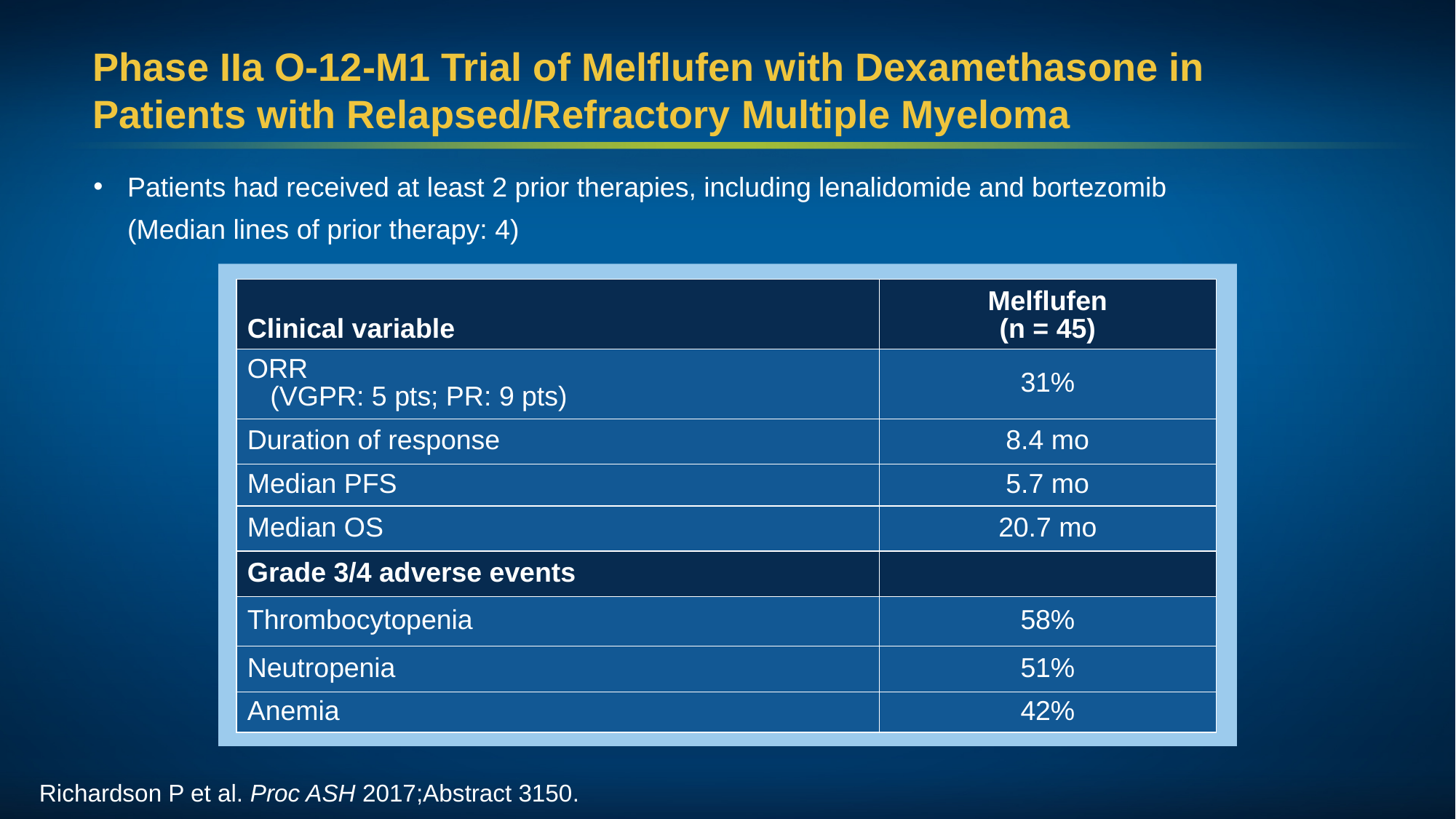

Phase IIa O-12-M1 Trial of Melflufen with Dexamethasone in Patients with Relapsed/Refractory Multiple Myeloma
Patients had received at least 2 prior therapies, including lenalidomide and bortezomib
(Median lines of prior therapy: 4)

| Clinical variable | Melflufen (n = 45) |
| --- | --- |
| ORR (VGPR: 5 pts; PR: 9 pts) | 31% |
| Duration of response | 8.4 mo |
| Median PFS | 5.7 mo |
| Median OS | 20.7 mo |
| Grade 3/4 adverse events |  |
| Thrombocytopenia | 58% |
| Neutropenia | 51% |
| Anemia | 42% |
Richardson P et al. Proc ASH 2017;Abstract 3150.